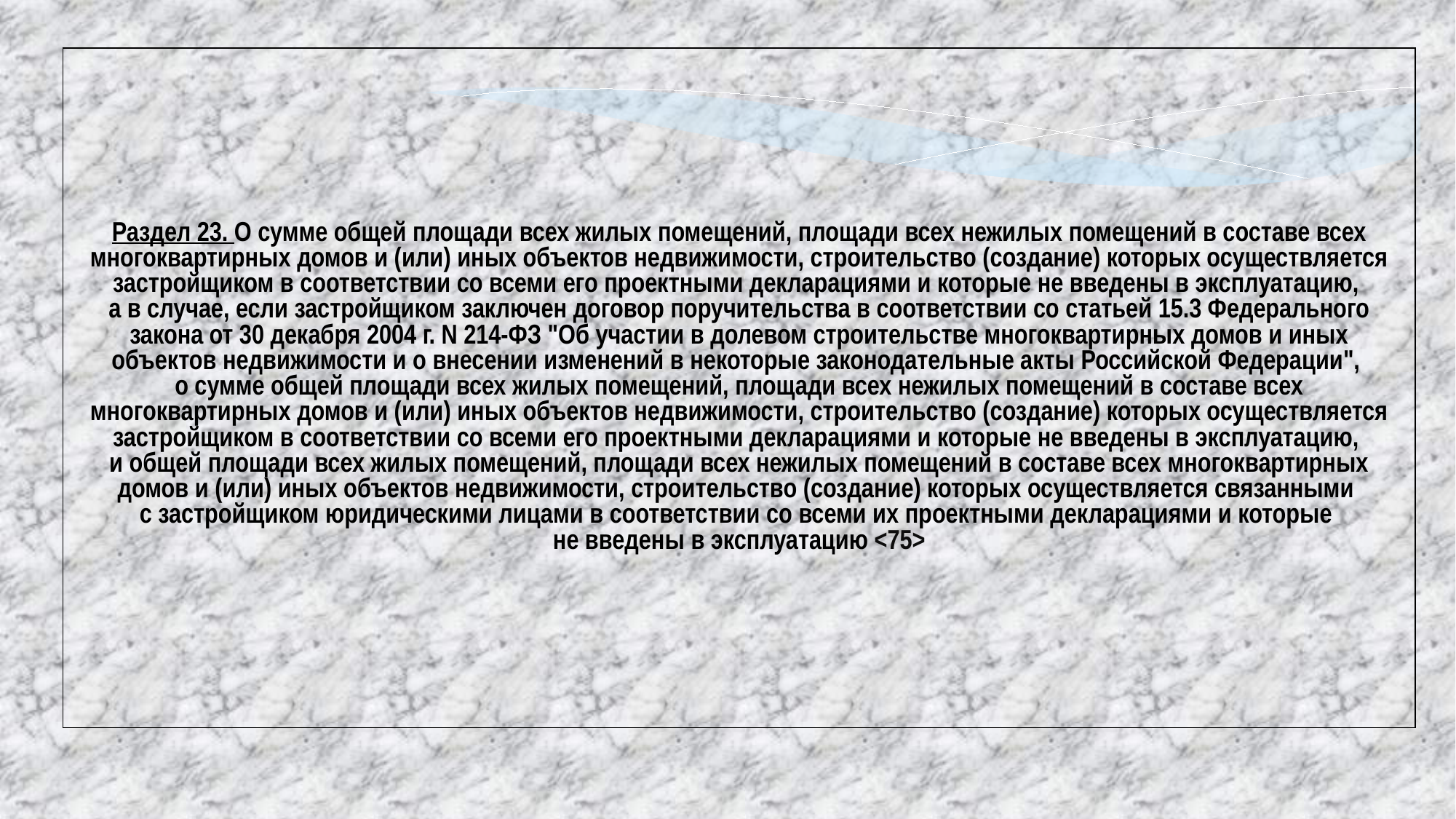

| Раздел 23. О сумме общей площади всех жилых помещений, площади всех нежилых помещений в составе всех многоквартирных домов и (или) иных объектов недвижимости, строительство (создание) которых осуществляется застройщиком в соответствии со всеми его проектными декларациями и которые не введены в эксплуатацию, а в случае, если застройщиком заключен договор поручительства в соответствии со статьей 15.3 Федерального закона от 30 декабря 2004 г. N 214-ФЗ "Об участии в долевом строительстве многоквартирных домов и иных объектов недвижимости и о внесении изменений в некоторые законодательные акты Российской Федерации", о сумме общей площади всех жилых помещений, площади всех нежилых помещений в составе всех многоквартирных домов и (или) иных объектов недвижимости, строительство (создание) которых осуществляется застройщиком в соответствии со всеми его проектными декларациями и которые не введены в эксплуатацию, и общей площади всех жилых помещений, площади всех нежилых помещений в составе всех многоквартирных домов и (или) иных объектов недвижимости, строительство (создание) которых осуществляется связанными с застройщиком юридическими лицами в соответствии со всеми их проектными декларациями и которые не введены в эксплуатацию <75> |
| --- |